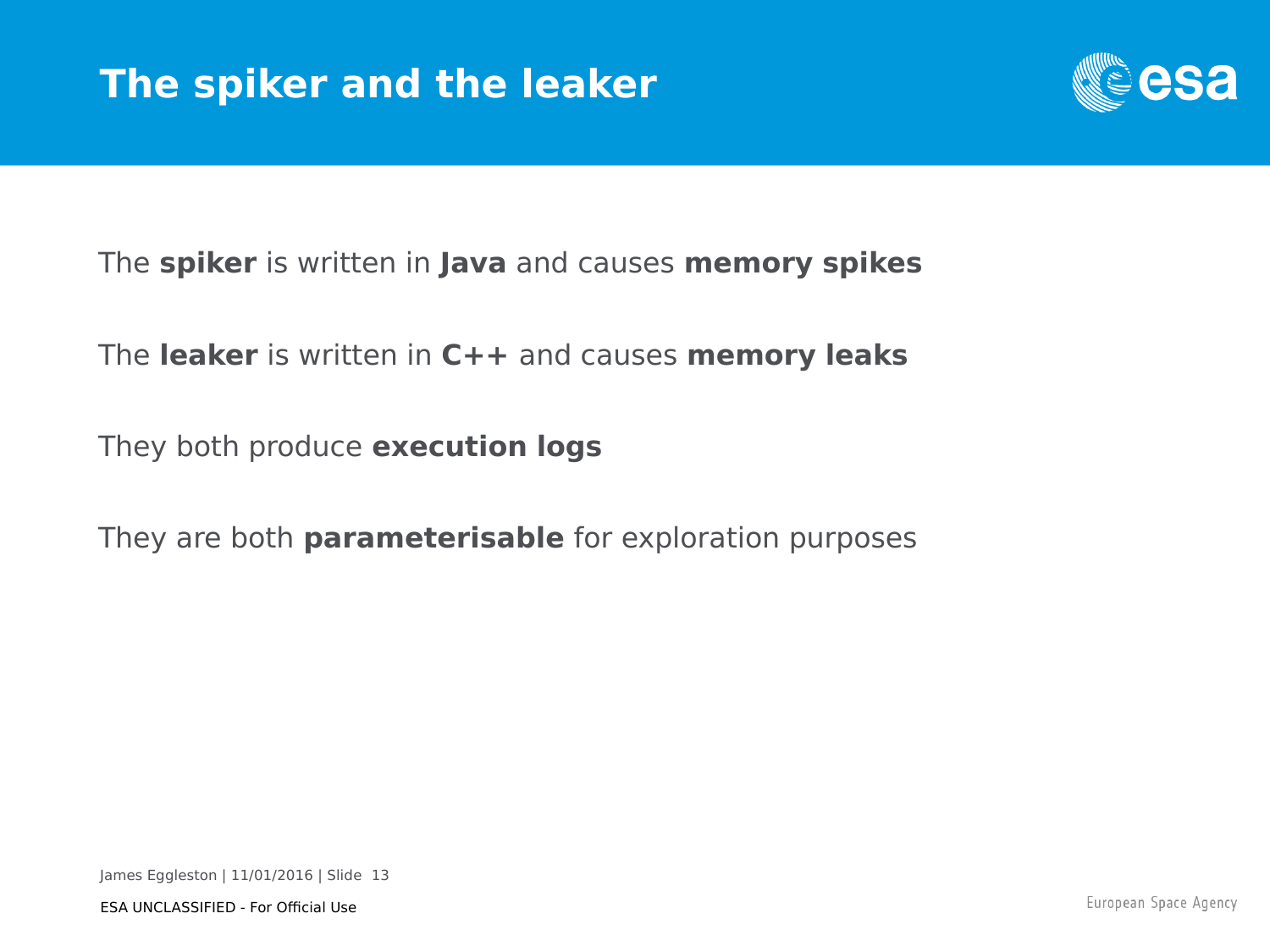

# The spiker and the leaker
The spiker is written in Java and causes memory spikes

The leaker is written in C++ and causes memory leaks

They both produce execution logs

They are both parameterisable for exploration purposes